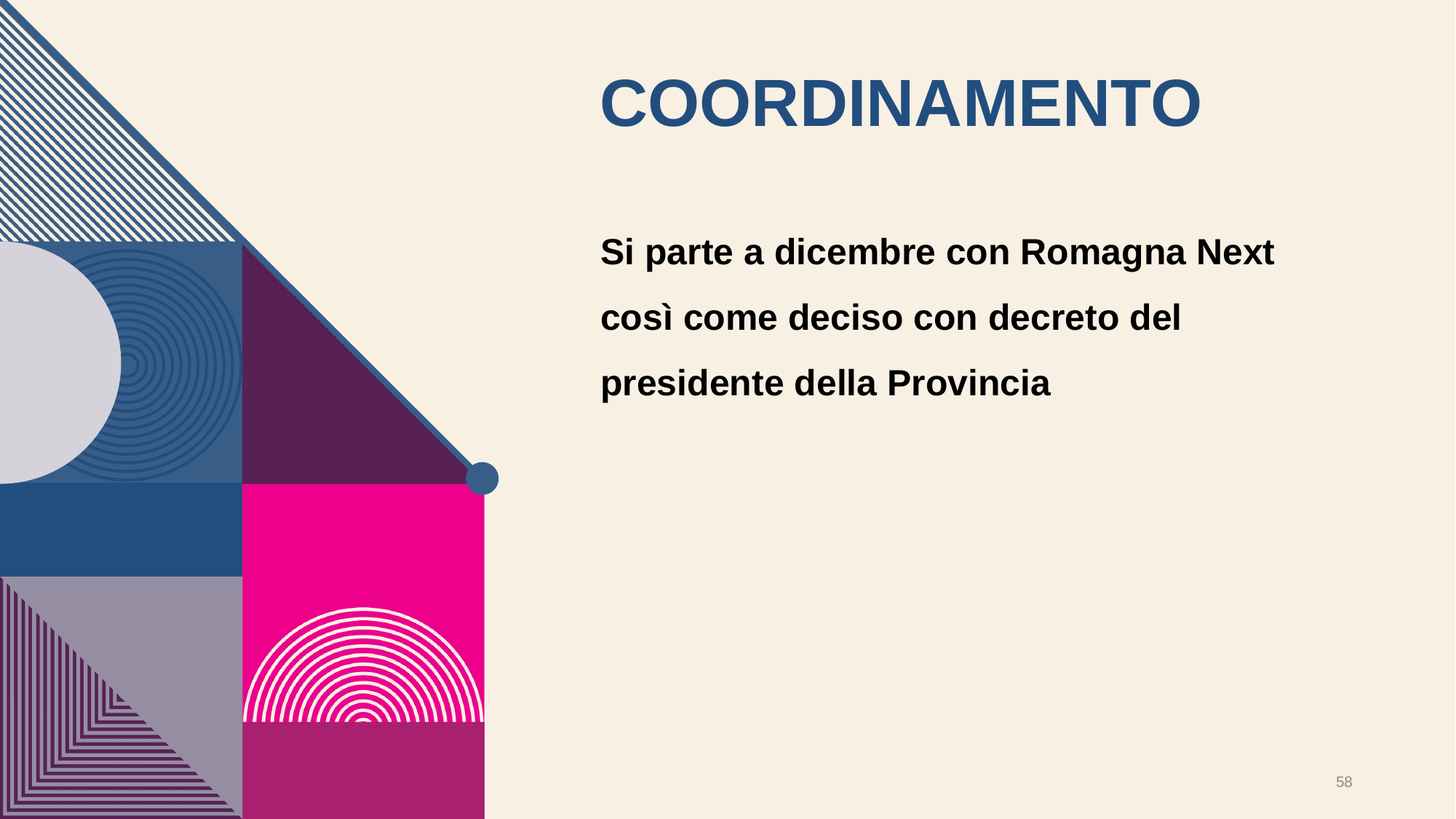

# Coordinamento
Si parte a dicembre con Romagna Next così come deciso con decreto del presidente della Provincia
58